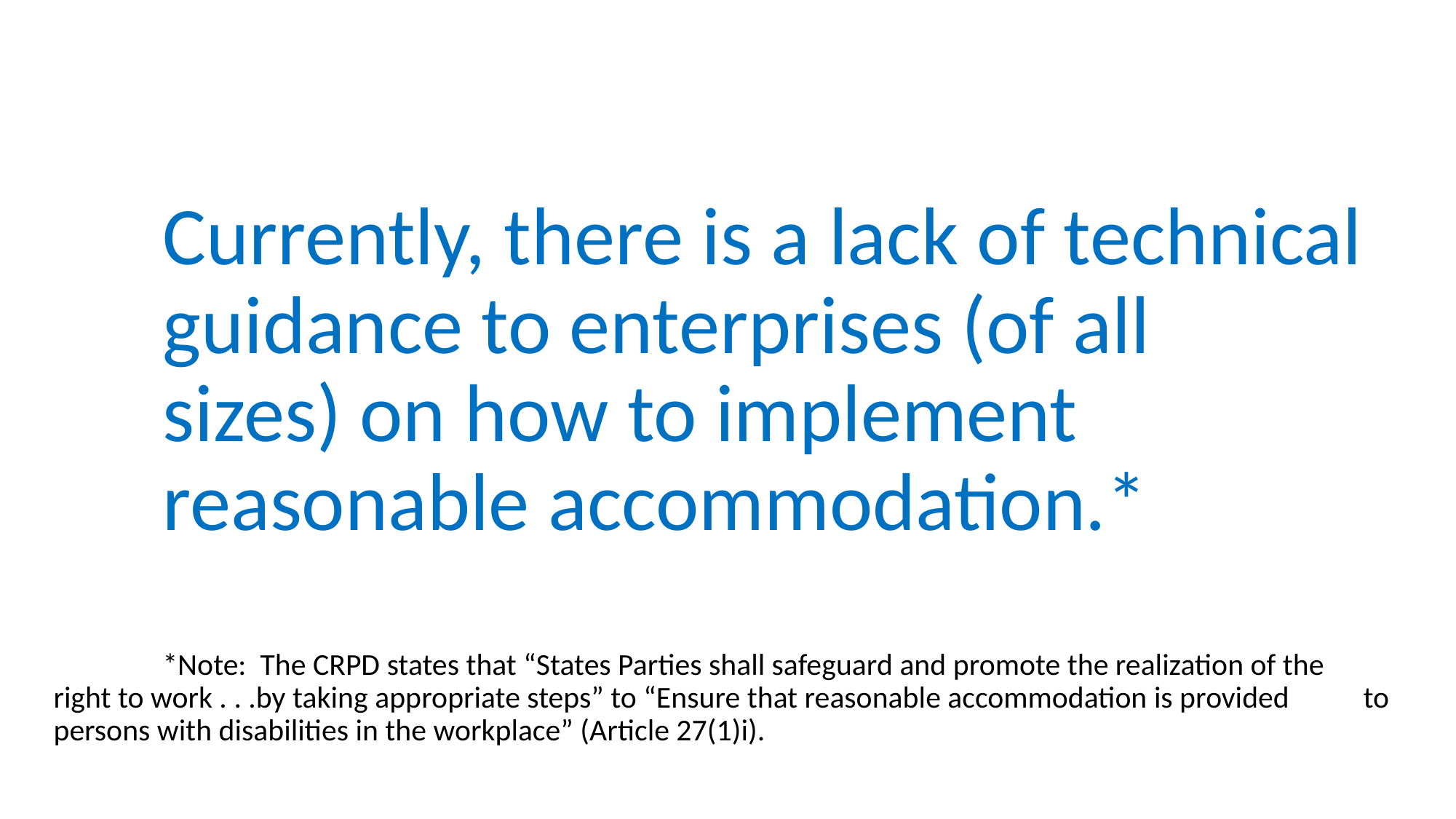

Currently, there is a lack of technical 	guidance to enterprises (of all 			sizes) on how to implement 				reasonable accommodation.*

	*Note:  The CRPD states that “States Parties shall safeguard and promote the realization of the 	right to work . . .by taking appropriate steps” to “Ensure that reasonable accommodation is provided 	to persons with disabilities in the workplace” (Article 27(1)i).